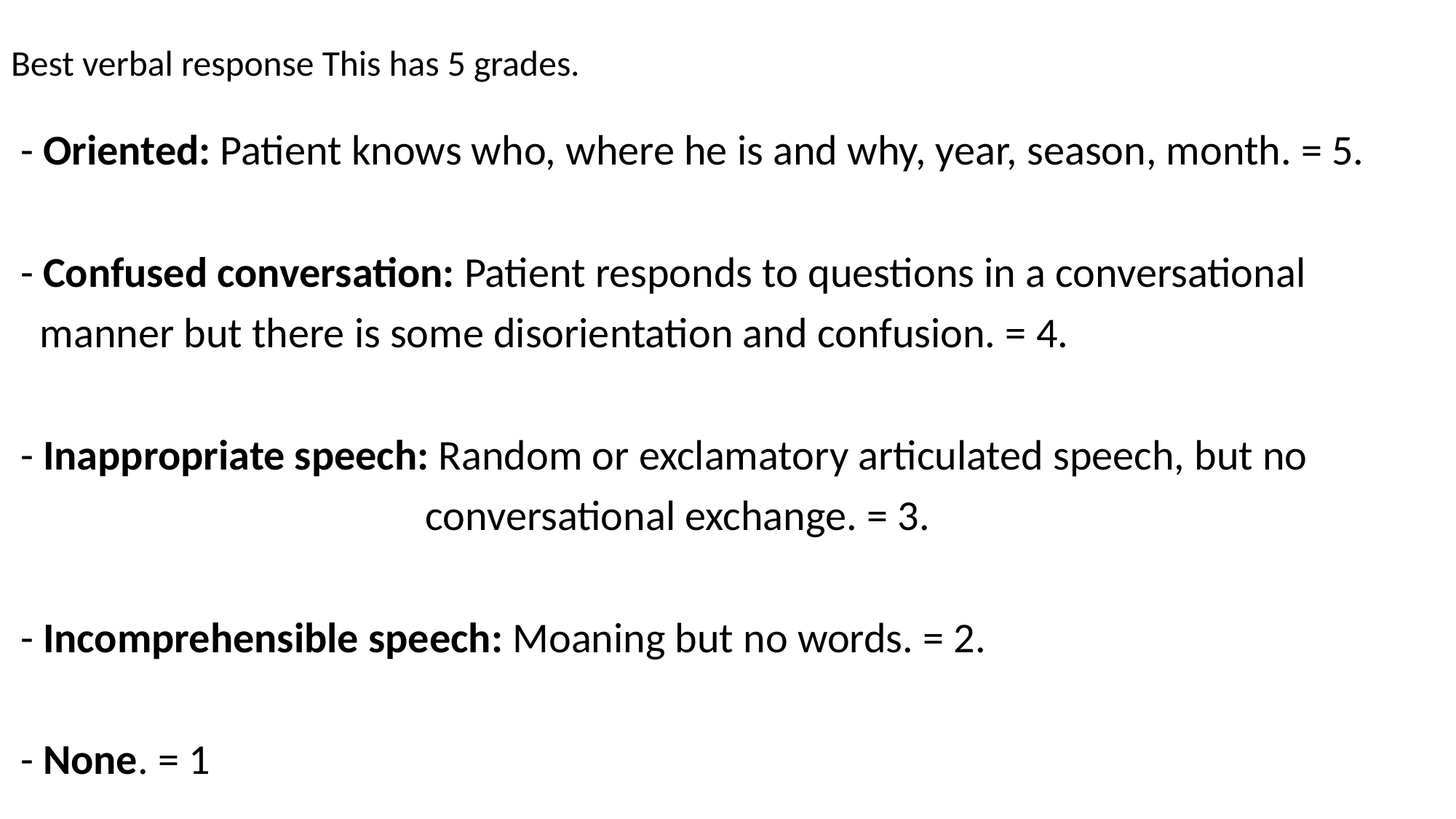

# Best verbal response This has 5 grades.
 - Oriented: Patient knows who, where he is and why, year, season, month. = 5.

 - Confused conversation: Patient responds to questions in a conversational
   manner but there is some disorientation and confusion. = 4.

 - Inappropriate speech: Random or exclamatory articulated speech, but no
                                           conversational exchange. = 3.

 - Incomprehensible speech: Moaning but no words. = 2.

 - None. = 1